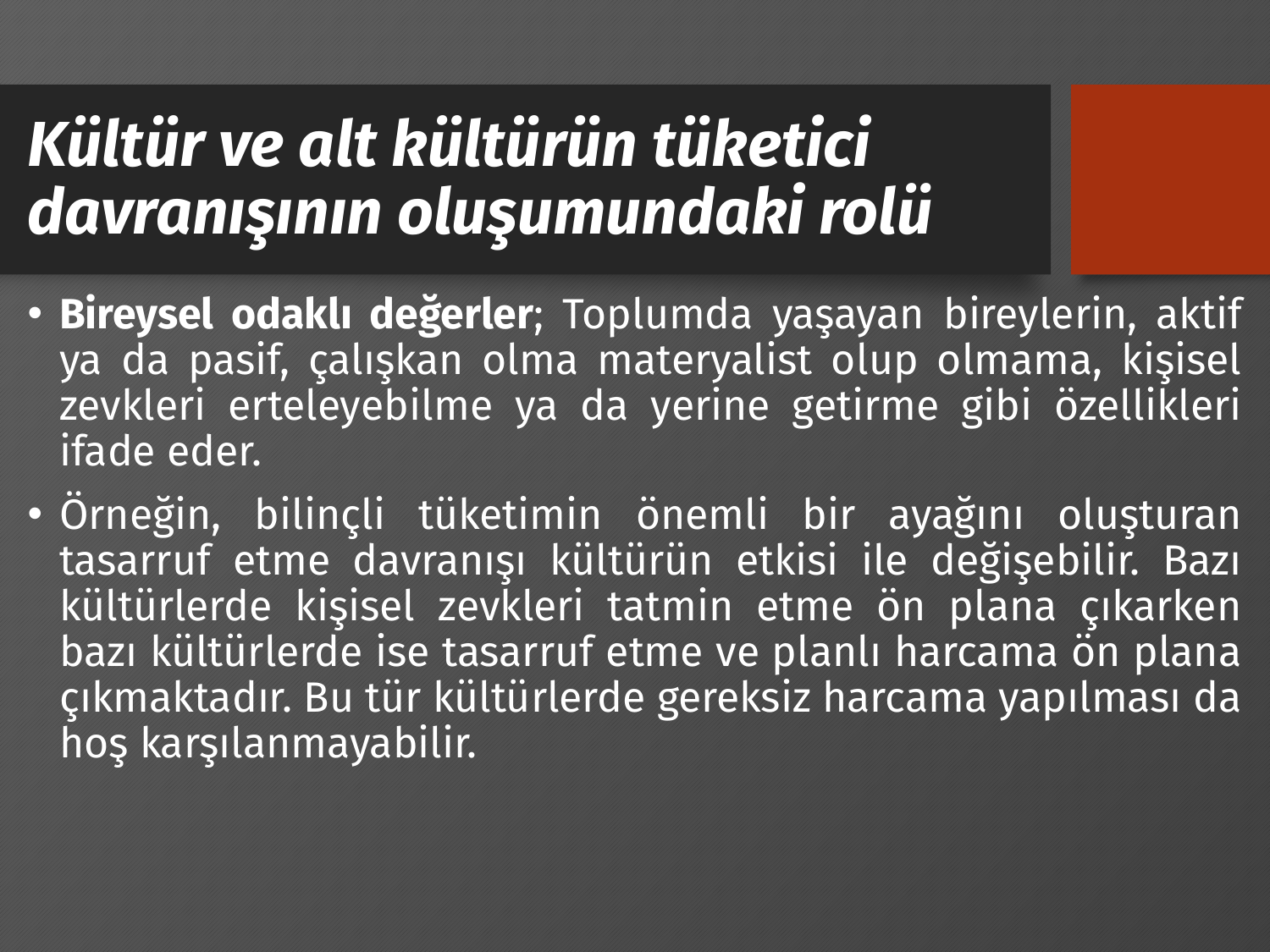

# Kültür ve alt kültürün tüketici davranışının oluşumundaki rolü
Bireysel odaklı değerler; Toplumda yaşayan bireylerin, aktif ya da pasif, çalışkan olma materyalist olup olmama, kişisel zevkleri erteleyebilme ya da yerine getirme gibi özellikleri ifade eder.
Örneğin, bilinçli tüketimin önemli bir ayağını oluşturan tasarruf etme davranışı kültürün etkisi ile değişebilir. Bazı kültürlerde kişisel zevkleri tatmin etme ön plana çıkarken bazı kültürlerde ise tasarruf etme ve planlı harcama ön plana çıkmaktadır. Bu tür kültürlerde gereksiz harcama yapılması da hoş karşılanmayabilir.